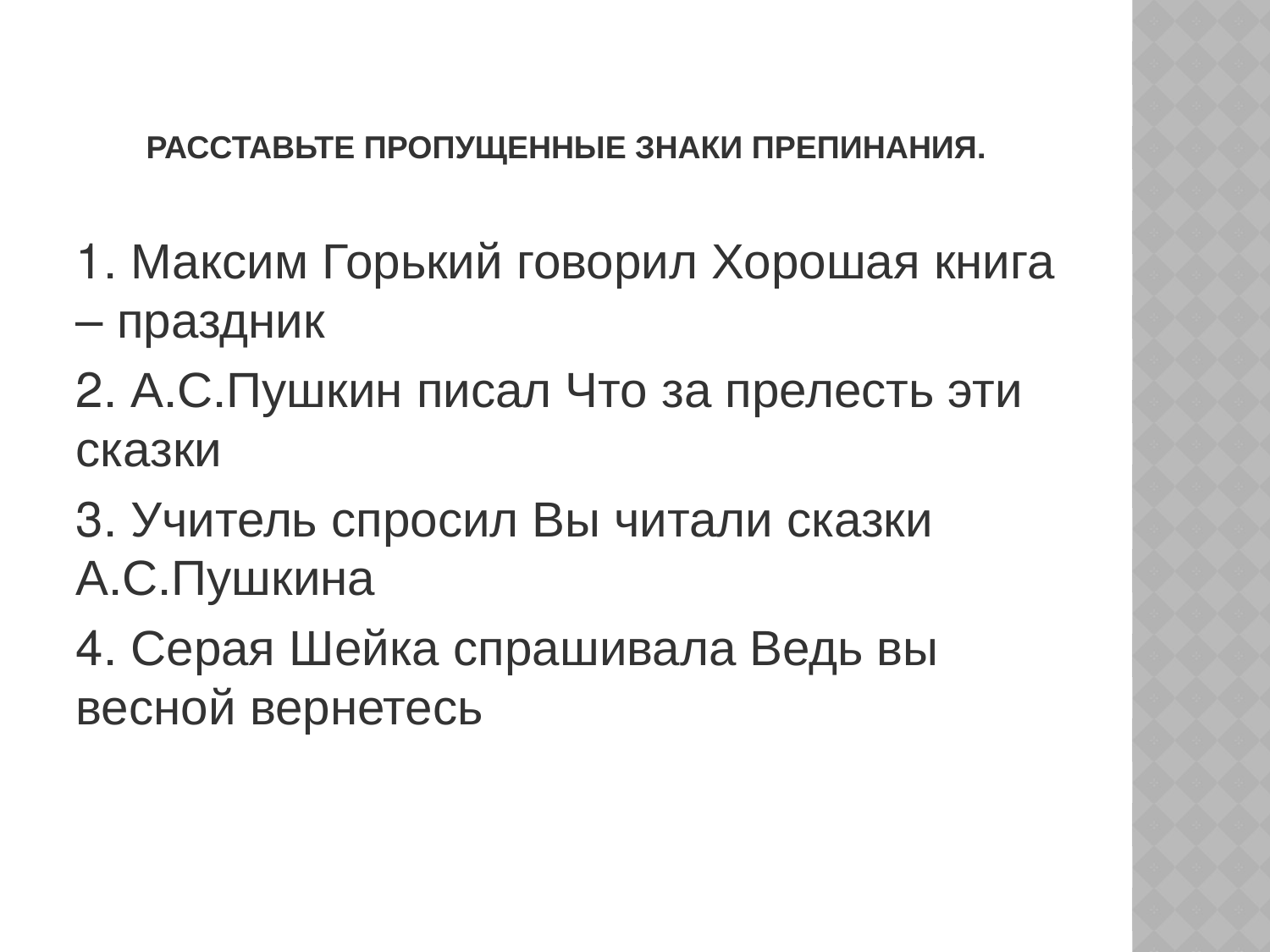

# Расставьте пропущенные знаки препинания.
1. Максим Горький говорил Хорошая книга – праздник
2. А.С.Пушкин писал Что за прелесть эти сказки
3. Учитель спросил Вы читали сказки А.С.Пушкина
4. Серая Шейка спрашивала Ведь вы весной вернетесь